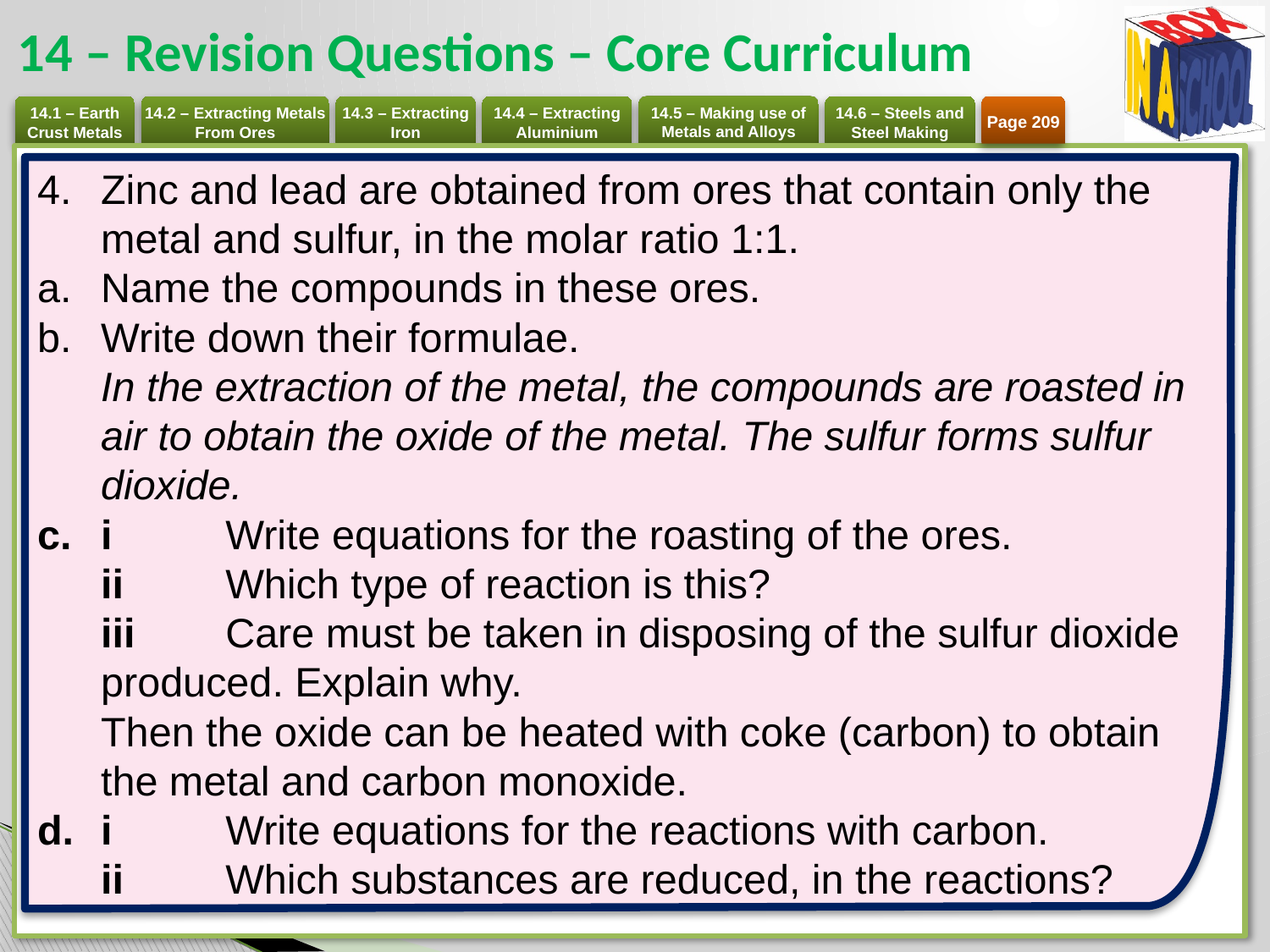

# 14 – Revision Questions – Core Curriculum
Page 209
Zinc and lead are obtained from ores that contain only the metal and sulfur, in the molar ratio 1:1.
Name the compounds in these ores.
Write down their formulae.
In the extraction of the metal, the compounds are roasted in air to obtain the oxide of the metal. The sulfur forms sulfur dioxide.
i 	Write equations for the roasting of the ores.
ii 	Which type of reaction is this?
iii 	Care must be taken in disposing of the sulfur dioxide produced. Explain why.
Then the oxide can be heated with coke (carbon) to obtain the metal and carbon monoxide.
i 	Write equations for the reactions with carbon.
ii 	Which substances are reduced, in the reactions?